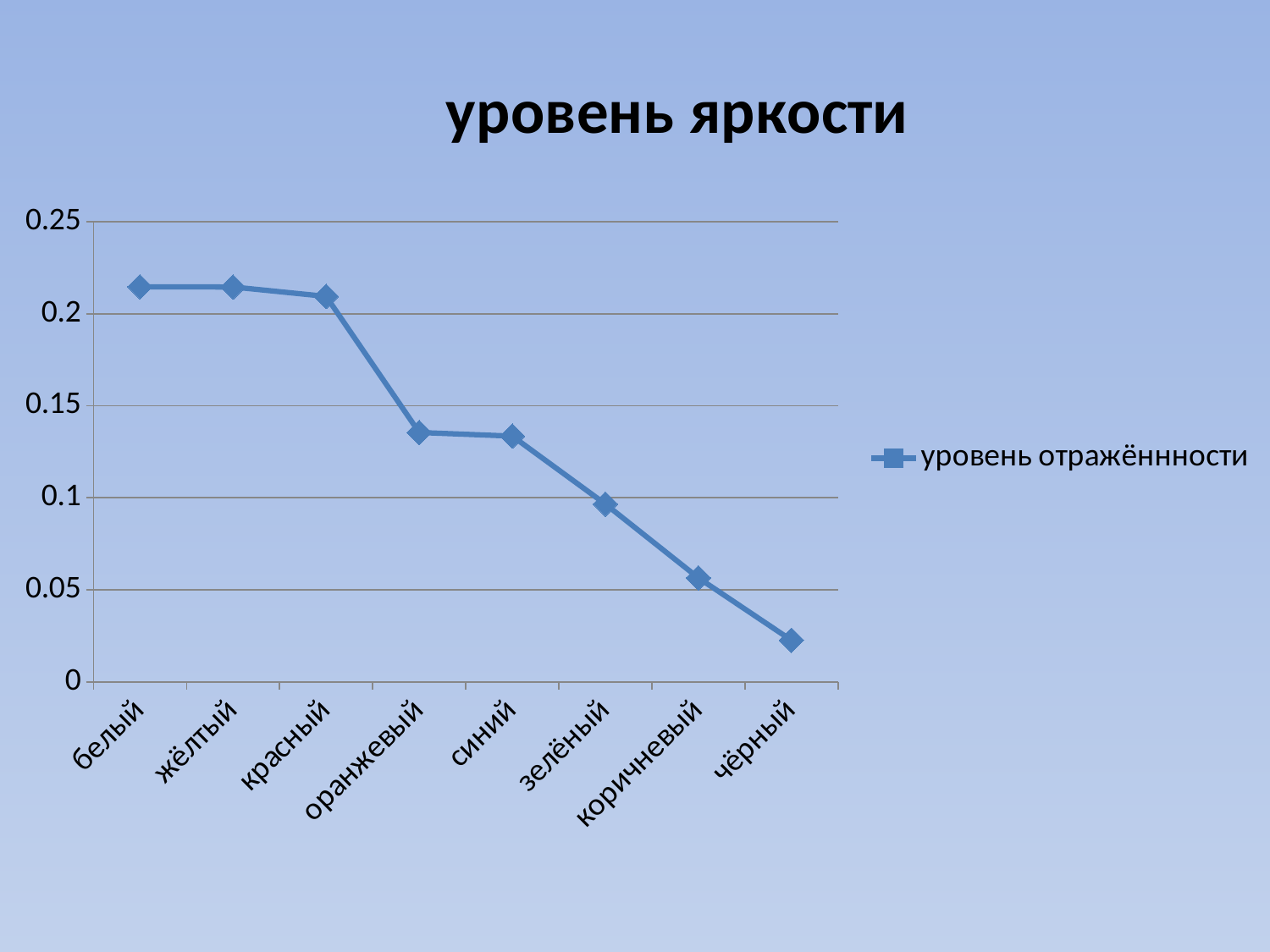

### Chart: уровень яркости

| Category | уровень отражённности |
|---|---|
| белый | 0.2146 |
| жёлтый | 0.21450000000000002 |
| красный | 0.20940000000000003 |
| оранжевый | 0.1355 |
| синий | 0.1335 |
| зелёный | 0.09660000000000002 |
| коричневый | 0.05650000000000001 |
| чёрный | 0.022600000000000002 |